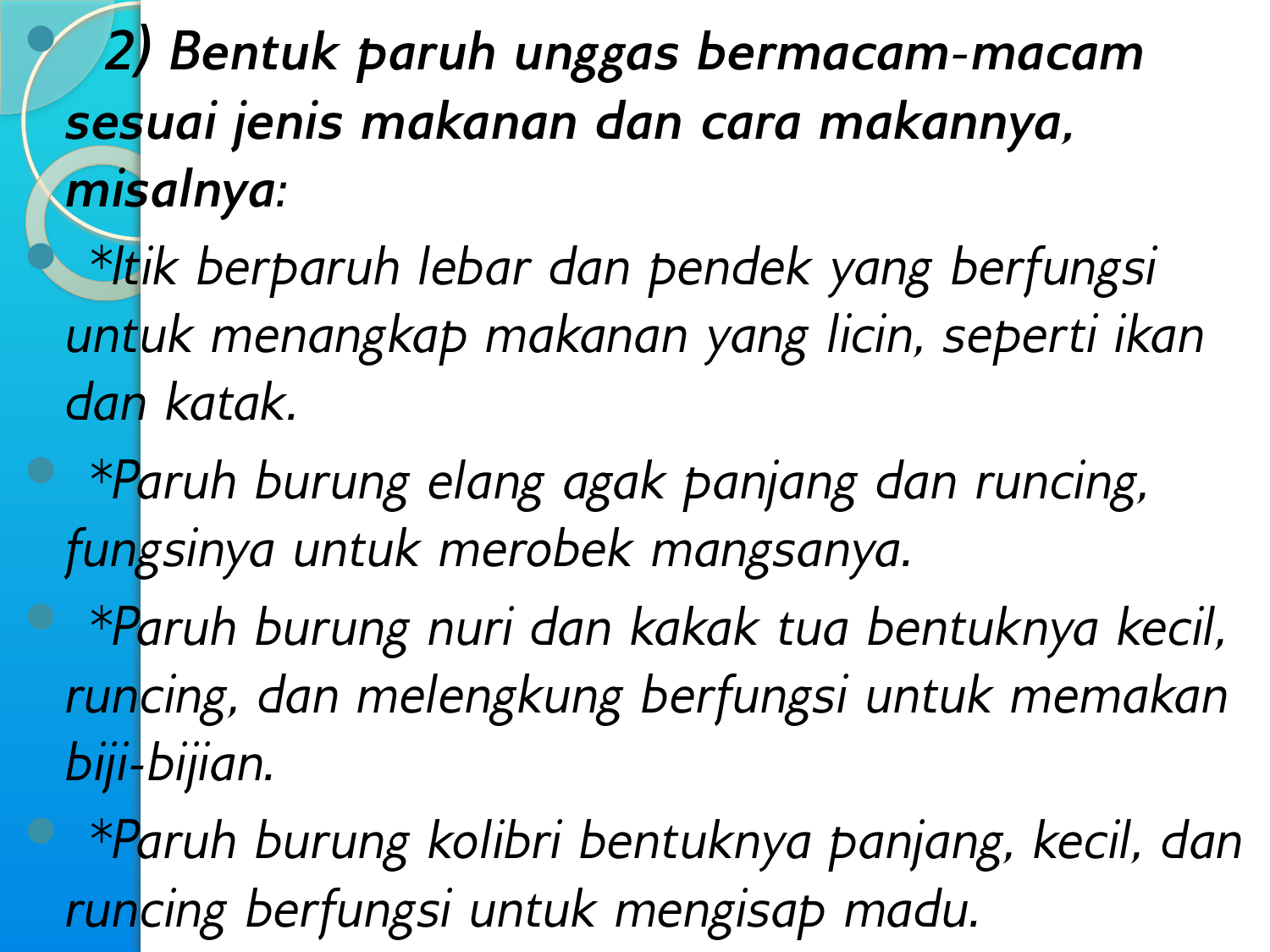

2) Bentuk paruh unggas bermacam-macam sesuai jenis makanan dan cara makannya, misalnya:
 *Itik berparuh lebar dan pendek yang berfungsi untuk menangkap makanan yang licin, seperti ikan dan katak.
 *Paruh burung elang agak panjang dan runcing, fungsinya untuk merobek mangsanya.
 *Paruh burung nuri dan kakak tua bentuknya kecil, runcing, dan melengkung berfungsi untuk memakan biji-bijian.
 *Paruh burung kolibri bentuknya panjang, kecil, dan runcing berfungsi untuk mengisap madu.